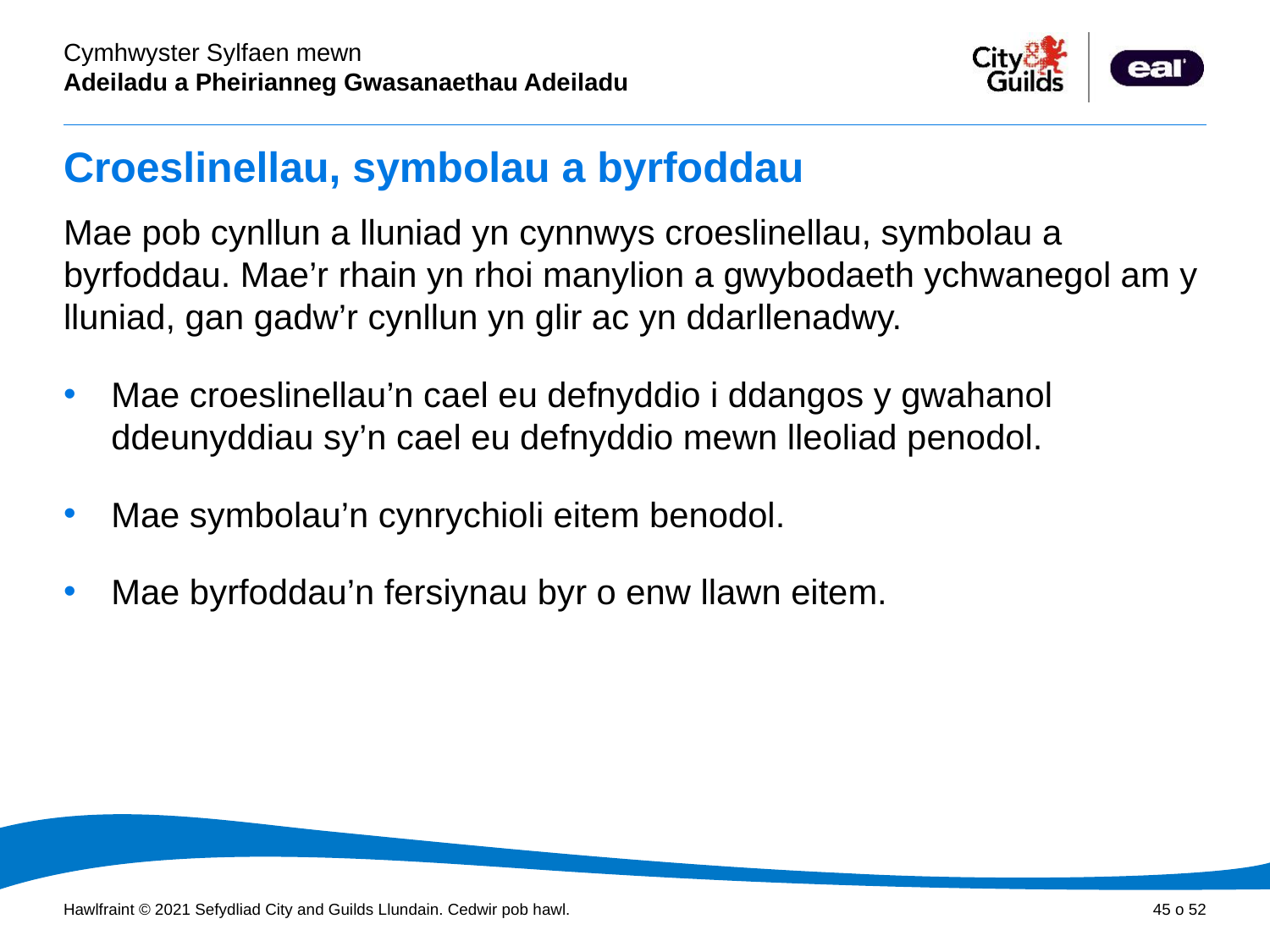

# Croeslinellau, symbolau a byrfoddau
Mae pob cynllun a lluniad yn cynnwys croeslinellau, symbolau a byrfoddau. Mae’r rhain yn rhoi manylion a gwybodaeth ychwanegol am y lluniad, gan gadw’r cynllun yn glir ac yn ddarllenadwy.
Mae croeslinellau’n cael eu defnyddio i ddangos y gwahanol ddeunyddiau sy’n cael eu defnyddio mewn lleoliad penodol.
Mae symbolau’n cynrychioli eitem benodol.
Mae byrfoddau’n fersiynau byr o enw llawn eitem.